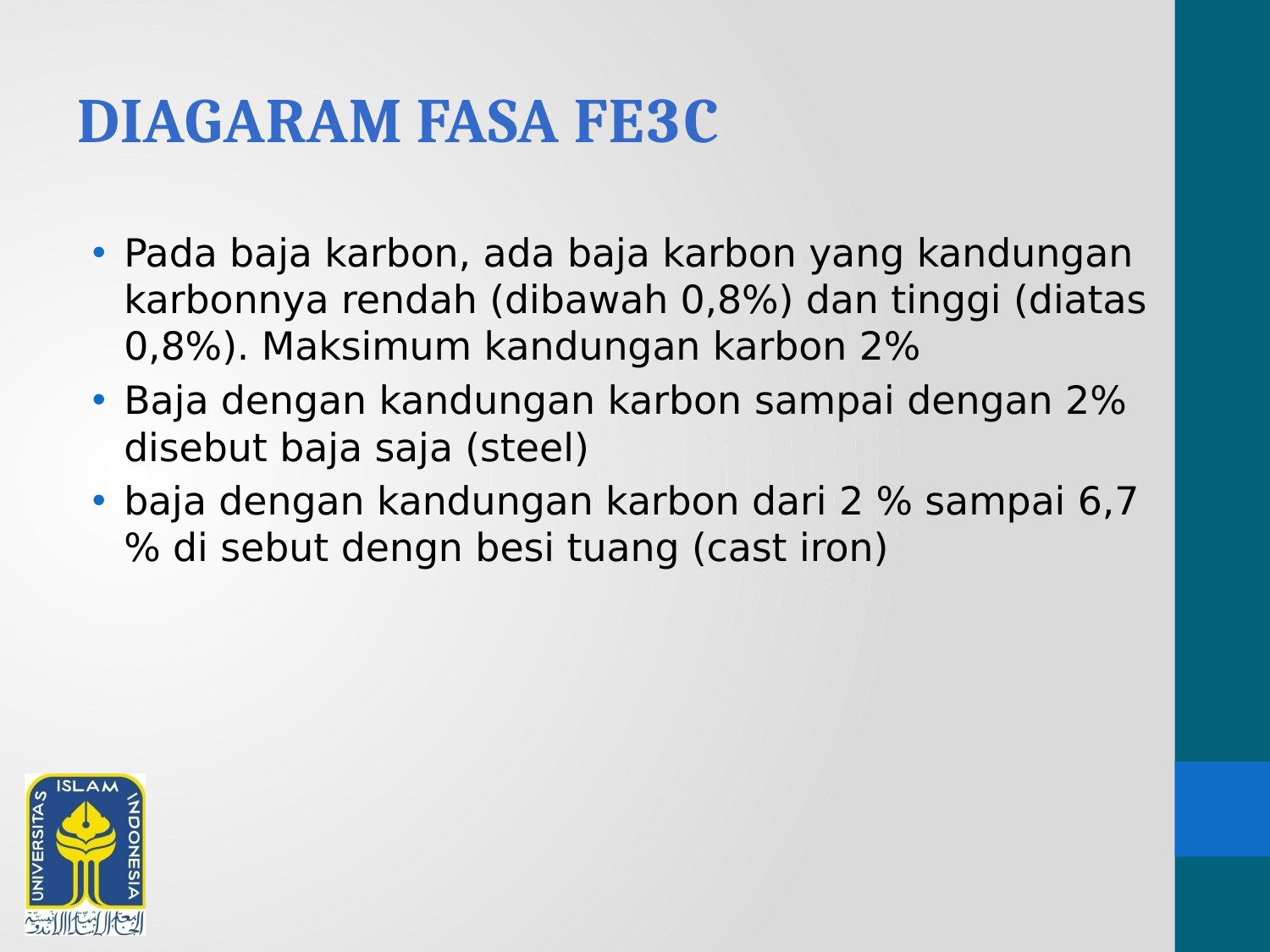

# Diagaram fasa fe3c
Pada baja karbon, ada baja karbon yang kandungan karbonnya rendah (dibawah 0,8%) dan tinggi (diatas 0,8%). Maksimum kandungan karbon 2%
Baja dengan kandungan karbon sampai dengan 2% disebut baja saja (steel)
baja dengan kandungan karbon dari 2 % sampai 6,7 % di sebut dengn besi tuang (cast iron)